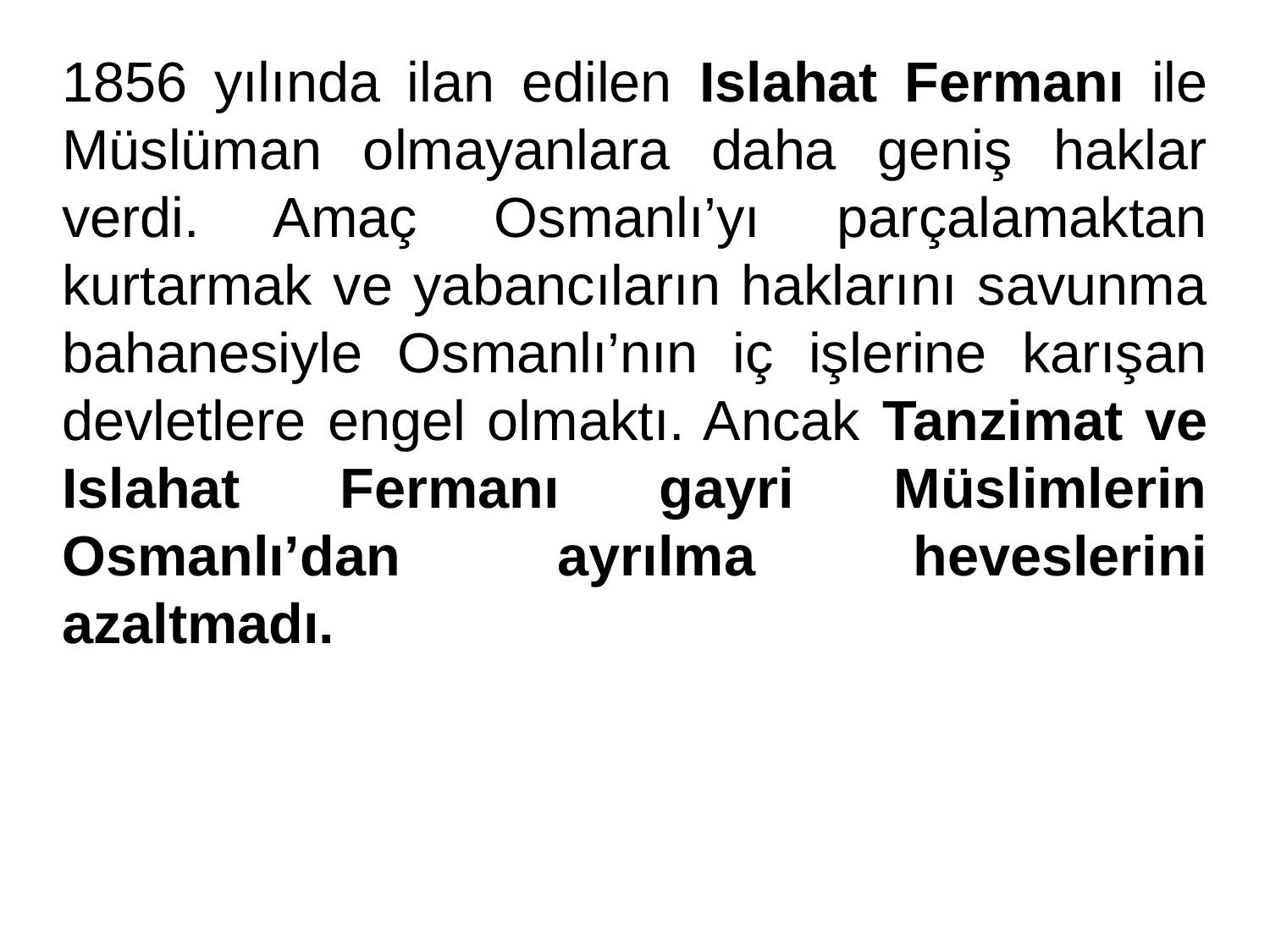

1856 yılında ilan edilen Islahat Fermanı ile Müslüman olmayanlara daha geniş haklar verdi. Amaç Osmanlı’yı parçalamaktan kurtarmak ve yabancıların haklarını savunma bahanesiyle Osmanlı’nın iç işlerine karışan devletlere engel olmaktı. Ancak Tanzimat ve Islahat Fermanı gayri Müslimlerin Osmanlı’dan ayrılma heveslerini azaltmadı.